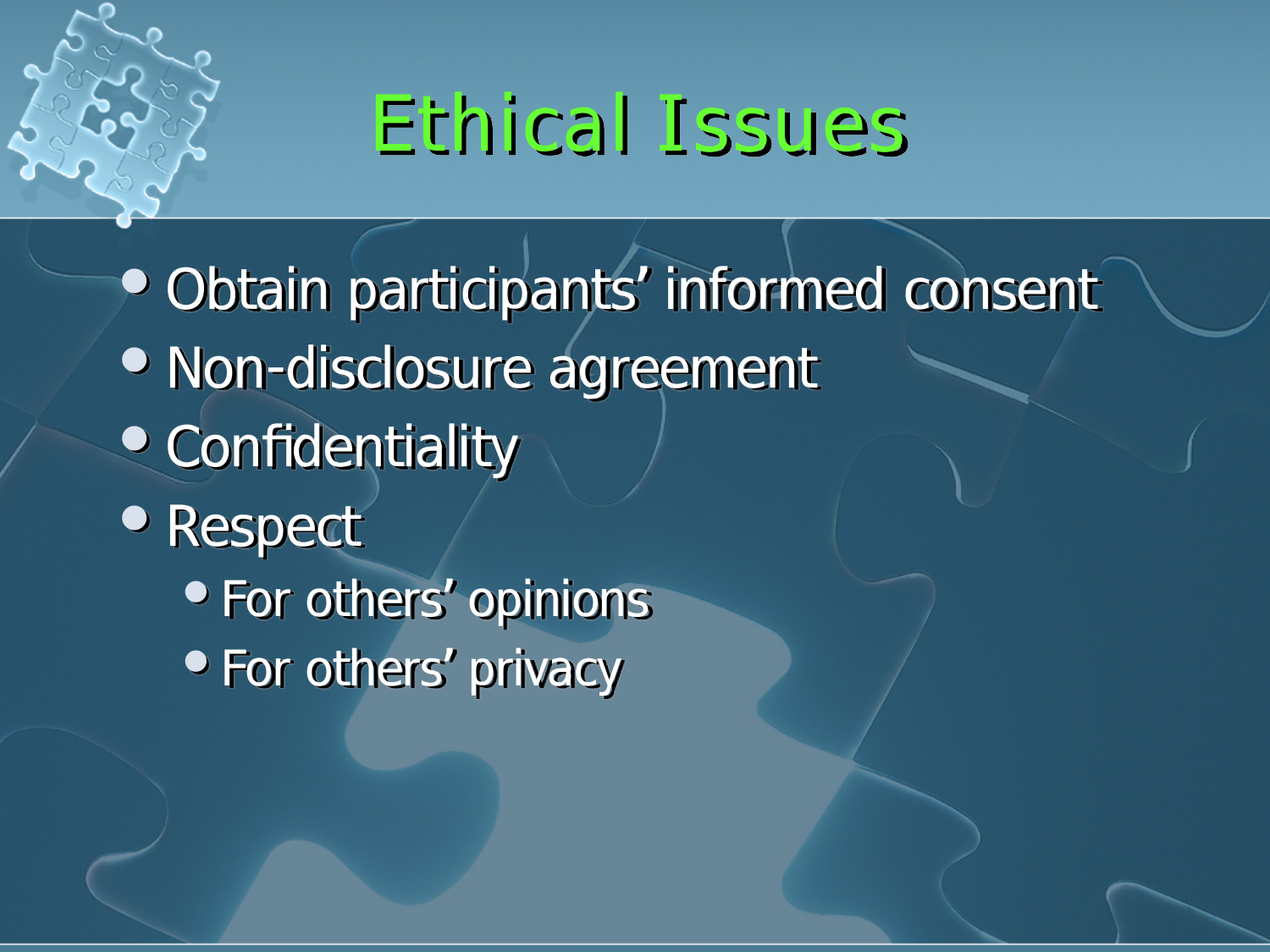

# Ethical Issues
Obtain participants’ informed consent
Non-disclosure agreement
Confidentiality
Respect
For others’ opinions
For others’ privacy